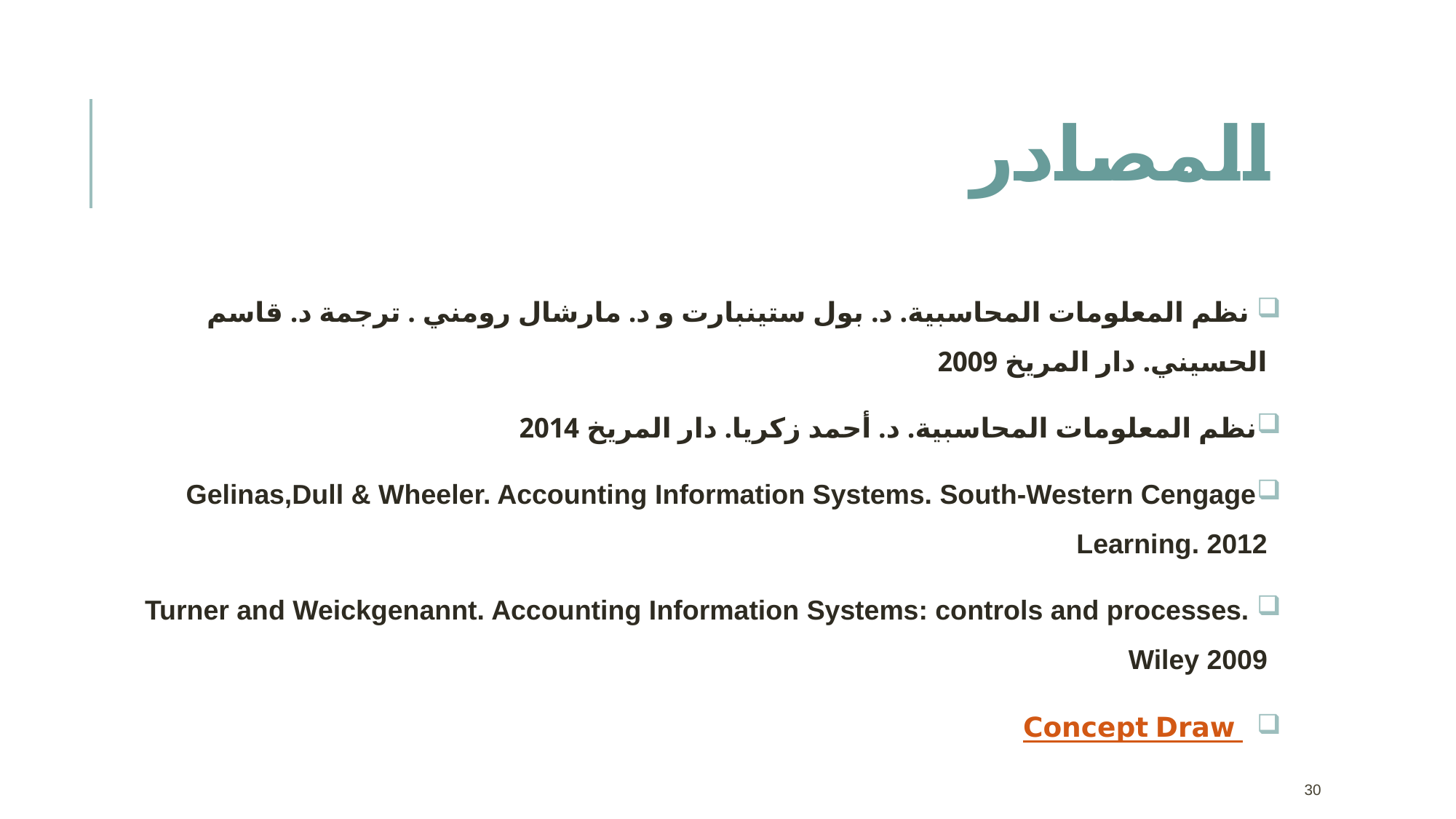

# المصادر
 نظم المعلومات المحاسبية. د. بول ستينبارت و د. مارشال رومني . ترجمة د. قاسم الحسيني. دار المريخ 2009
نظم المعلومات المحاسبية. د. أحمد زكريا. دار المريخ 2014
Gelinas,Dull & Wheeler. Accounting Information Systems. South-Western Cengage Learning. 2012
 Turner and Weickgenannt. Accounting Information Systems: controls and processes. Wiley 2009
  Concept Draw
30